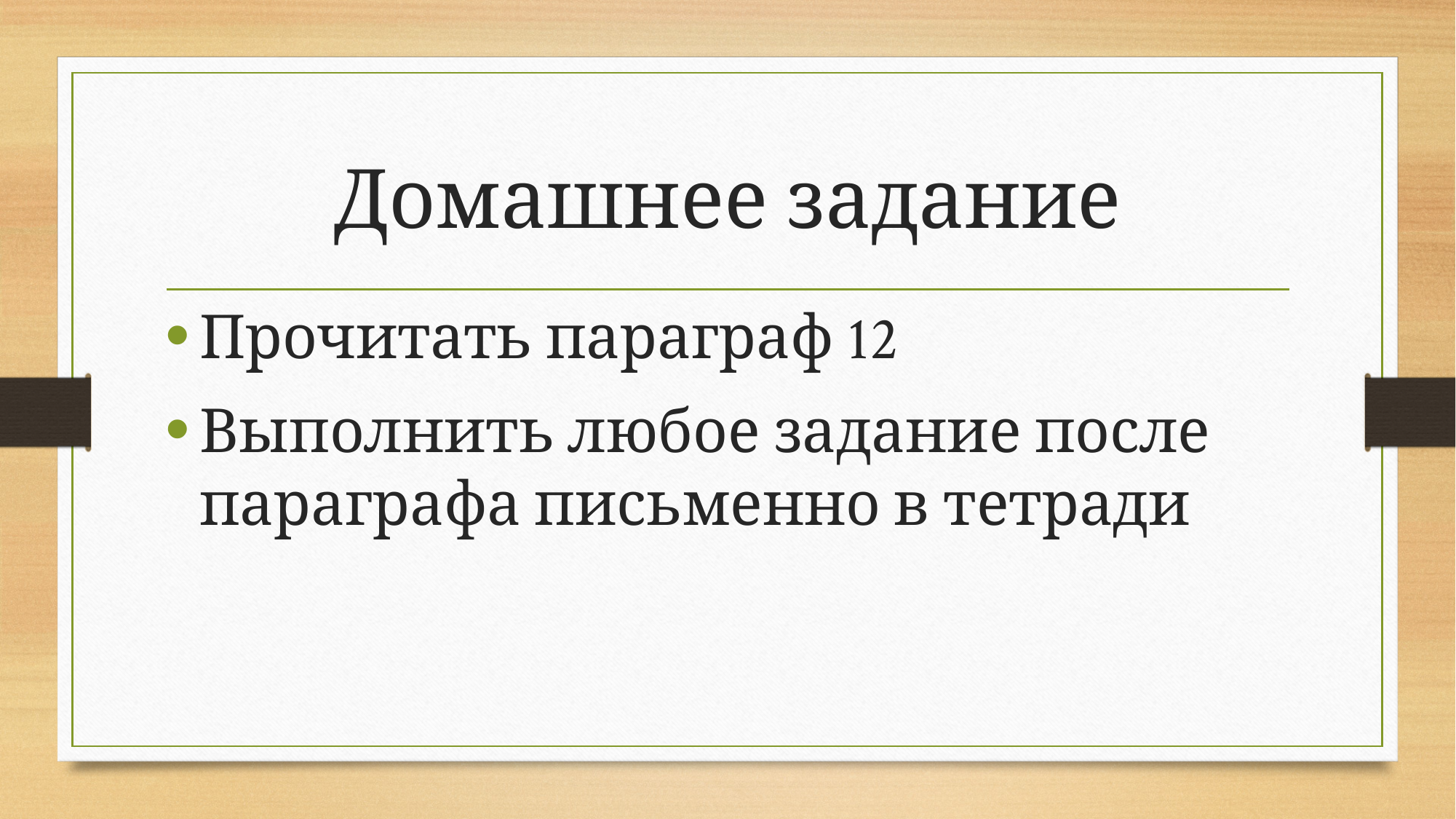

# Домашнее задание
Прочитать параграф 12
Выполнить любое задание после параграфа письменно в тетради